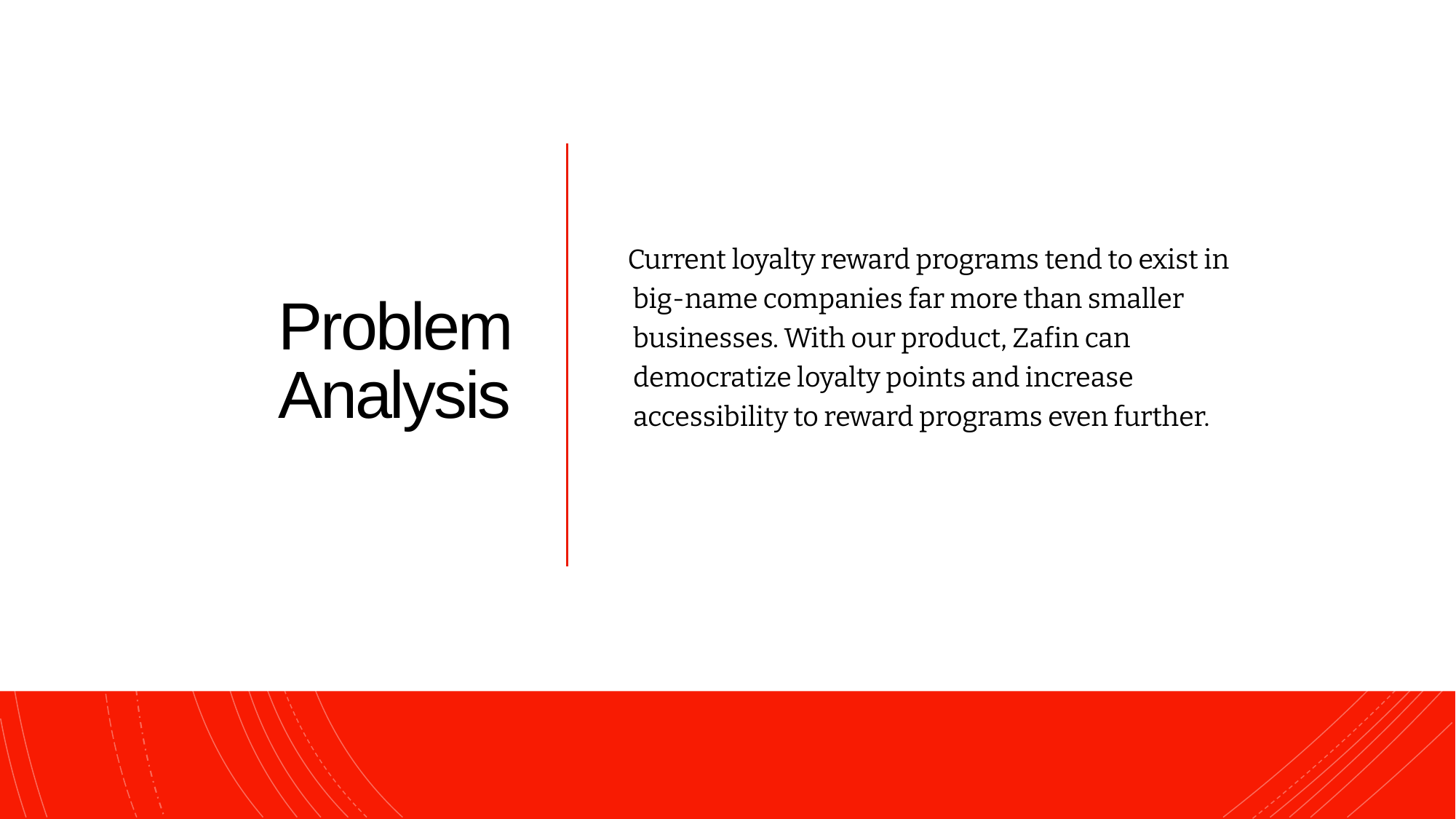

Current loyalty reward programs tend to exist in big-name companies far more than smaller businesses. With our product, Zafin can democratize loyalty points and increase accessibility to reward programs even further.

# Problem Analysis

    Current loyalty reward programs tend to exist in big-name companies far more than smaller businesses. With our product, Zafin can democratize loyalty points and increase accessibility to reward programs even further.